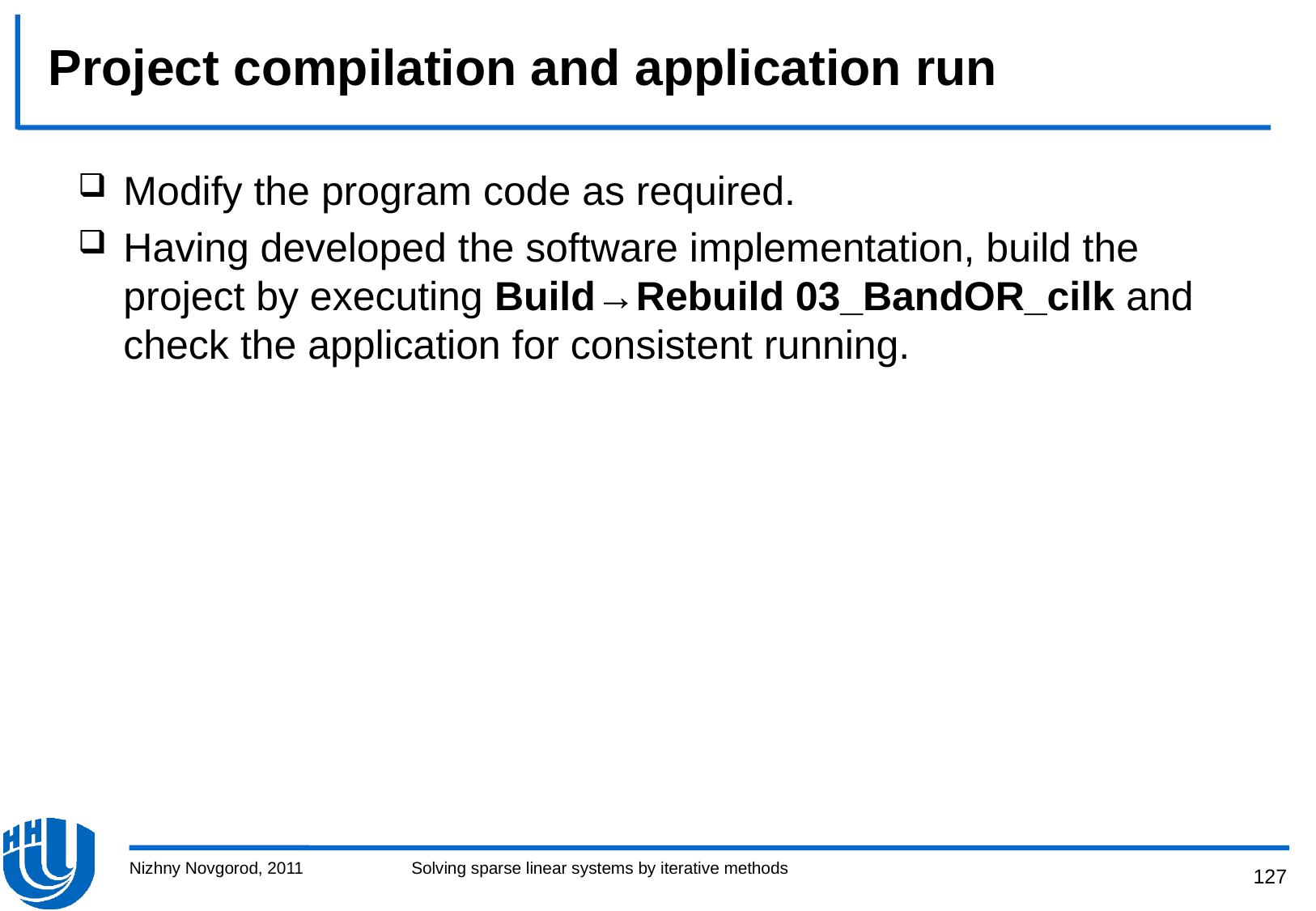

# Project compilation and application run
Modify the program code as required.
Having developed the software implementation, build the project by executing Build→Rebuild 03_BandOR_cilk and check the application for consistent running.
Nizhny Novgorod, 2011
Solving sparse linear systems by iterative methods